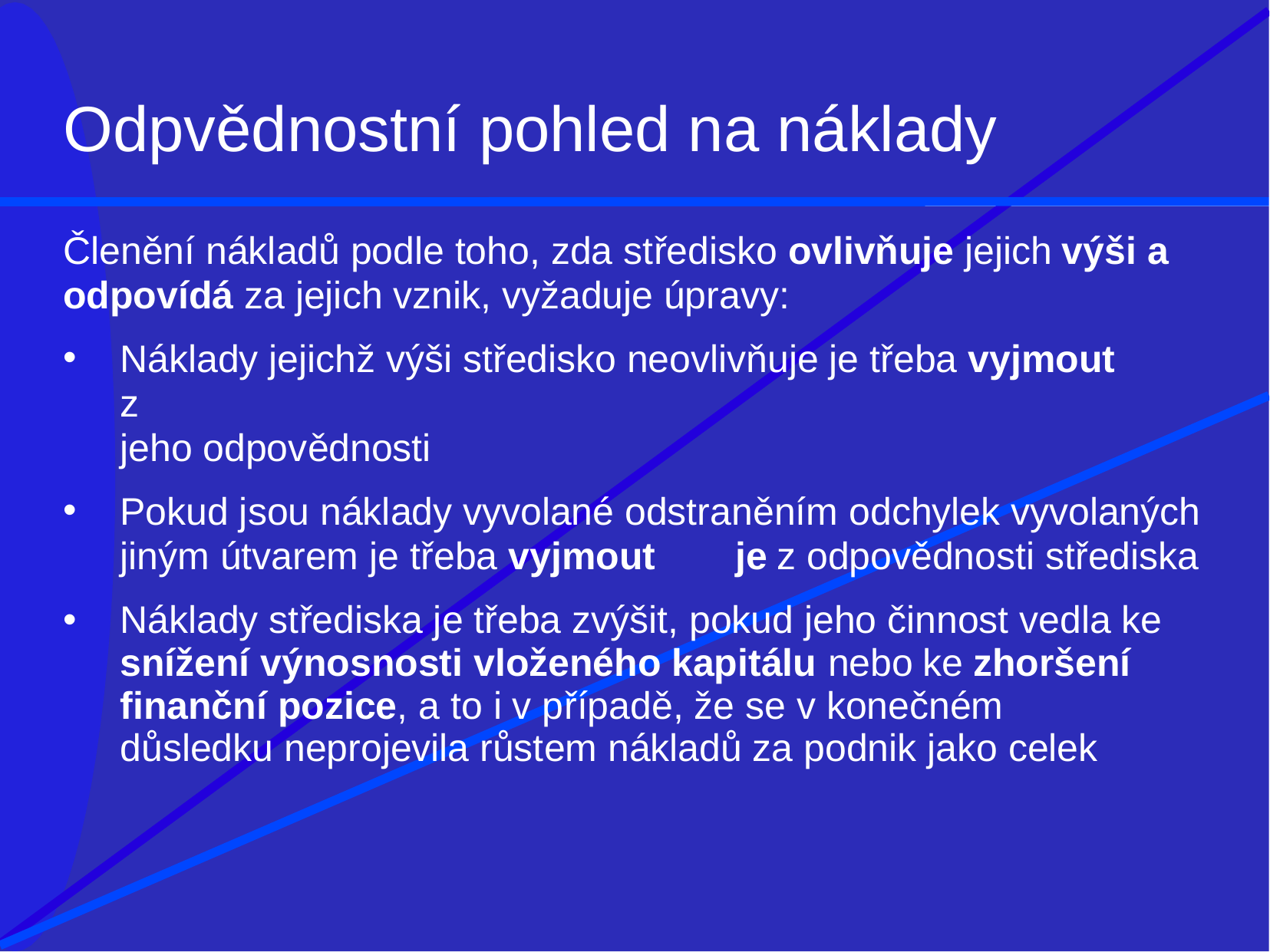

# Odpvědnostní pohled na náklady
Členění nákladů podle toho, zda středisko ovlivňuje jejich výši a
odpovídá za jejich vznik, vyžaduje úpravy:
Náklady jejichž výši středisko neovlivňuje je třeba vyjmout	z
jeho odpovědnosti
Pokud jsou náklady vyvolané odstraněním odchylek vyvolaných
jiným útvarem je třeba vyjmout	je z odpovědnosti střediska
Náklady střediska je třeba zvýšit, pokud jeho činnost vedla ke snížení výnosnosti vloženého kapitálu nebo ke zhoršení finanční pozice, a to i v případě, že se v konečném důsledku neprojevila růstem nákladů za podnik jako celek